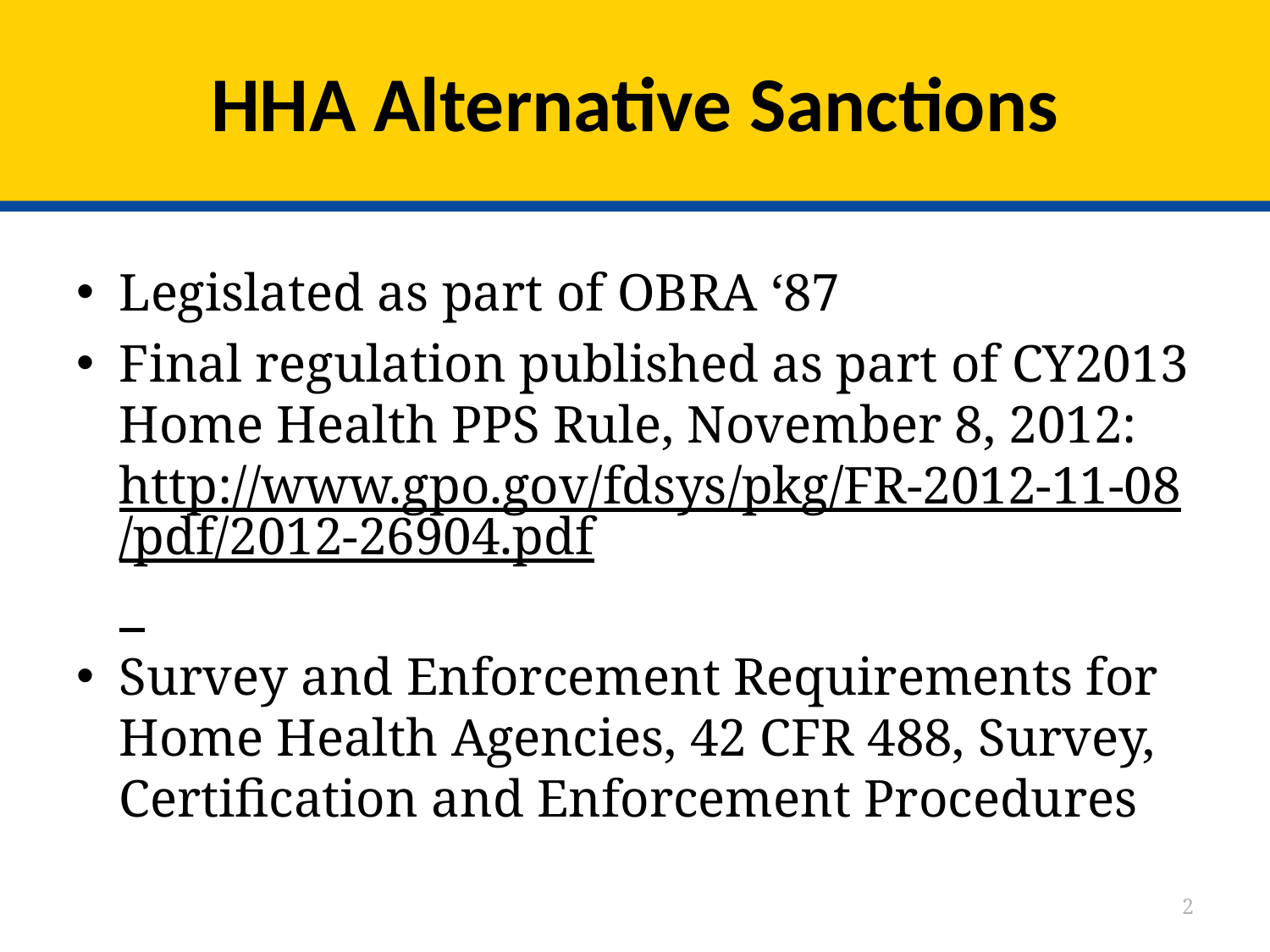

# HHA Alternative Sanctions
Legislated as part of OBRA ‘87
Final regulation published as part of CY2013 Home Health PPS Rule, November 8, 2012:  http://www.gpo.gov/fdsys/pkg/FR-2012-11-08/pdf/2012-26904.pdf
Survey and Enforcement Requirements for Home Health Agencies, 42 CFR 488, Survey, Certification and Enforcement Procedures
2